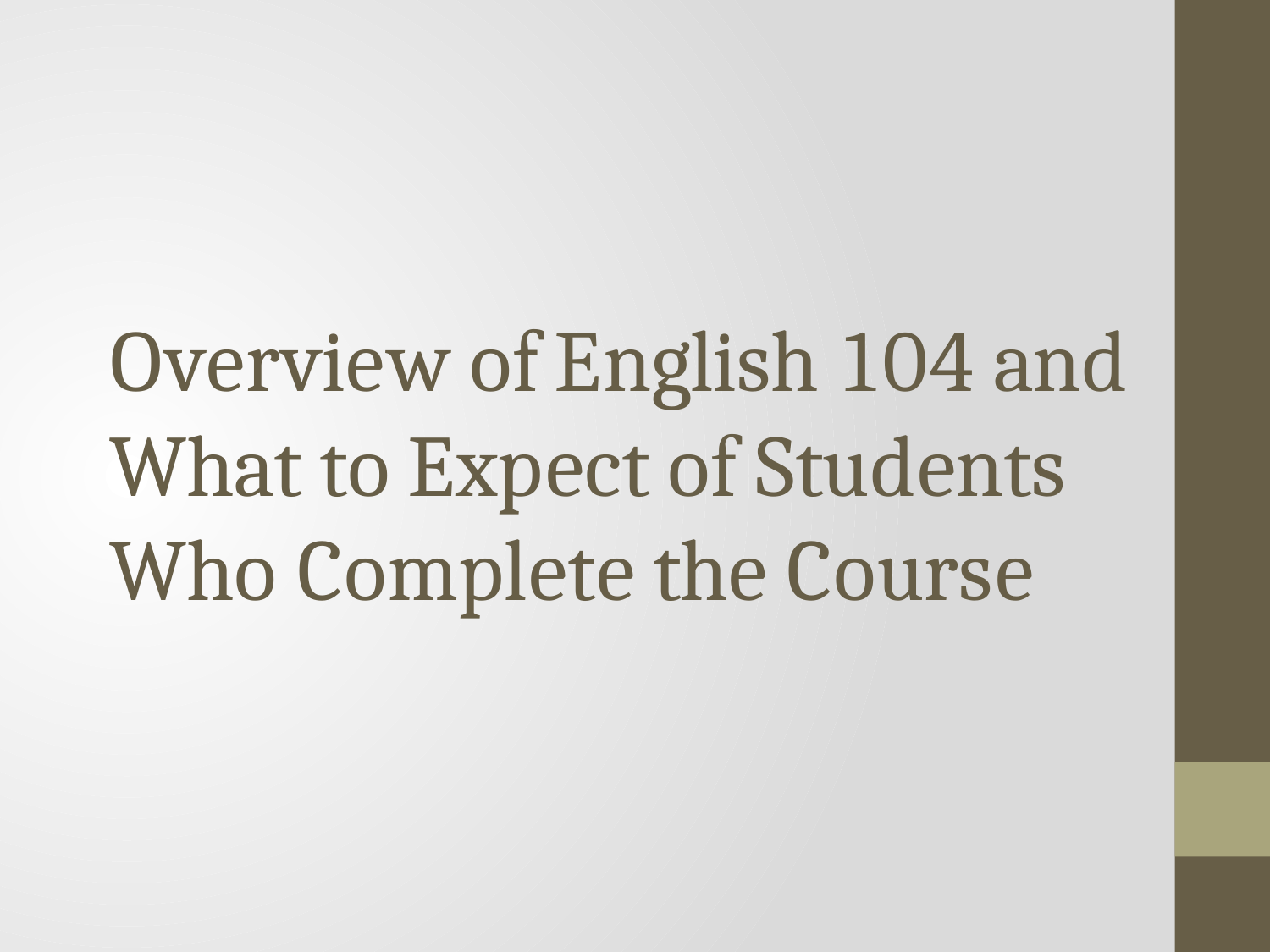

# Overview of English 104 and What to Expect of Students Who Complete the Course